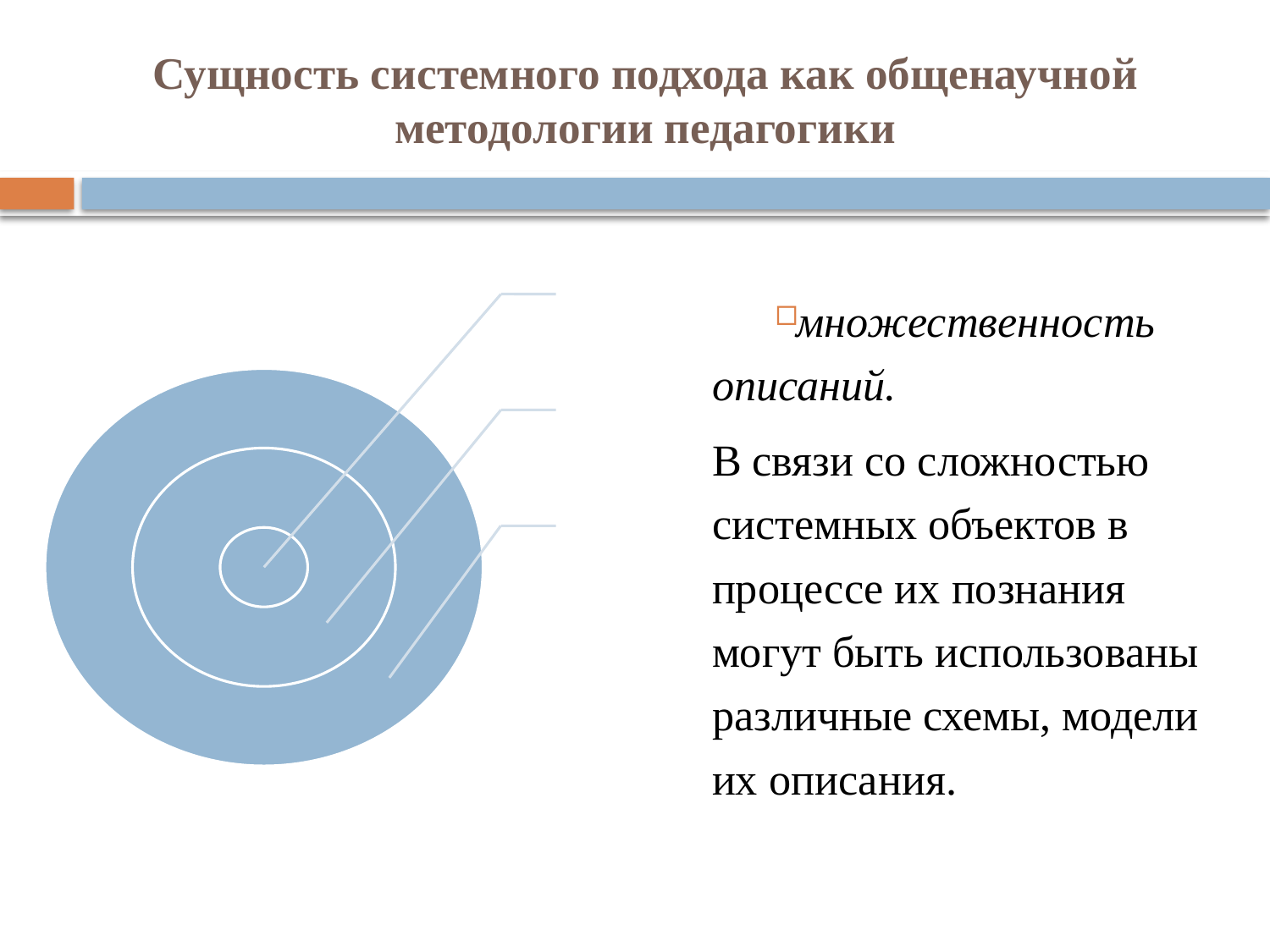

# Сущность системного подхода как общенаучной методологии педагогики

множественность описаний.
В связи со сложностью системных объектов в процессе их познания могут быть использованы различные схемы, модели их описания.